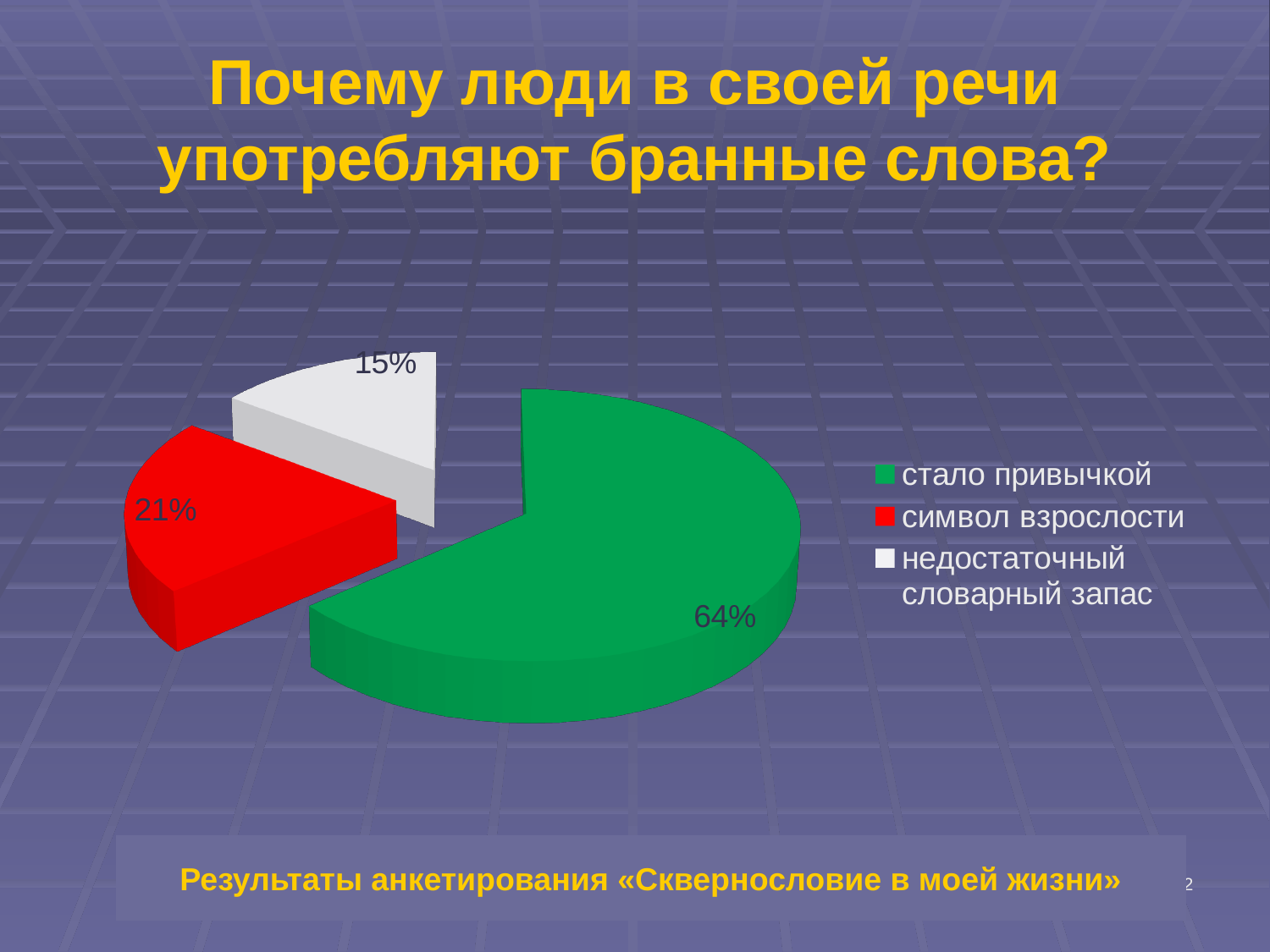

# Почему люди в своей речи употребляют бранные слова?

[unsupported chart]

Результаты анкетирования «Сквернословие в моей жизни»
22